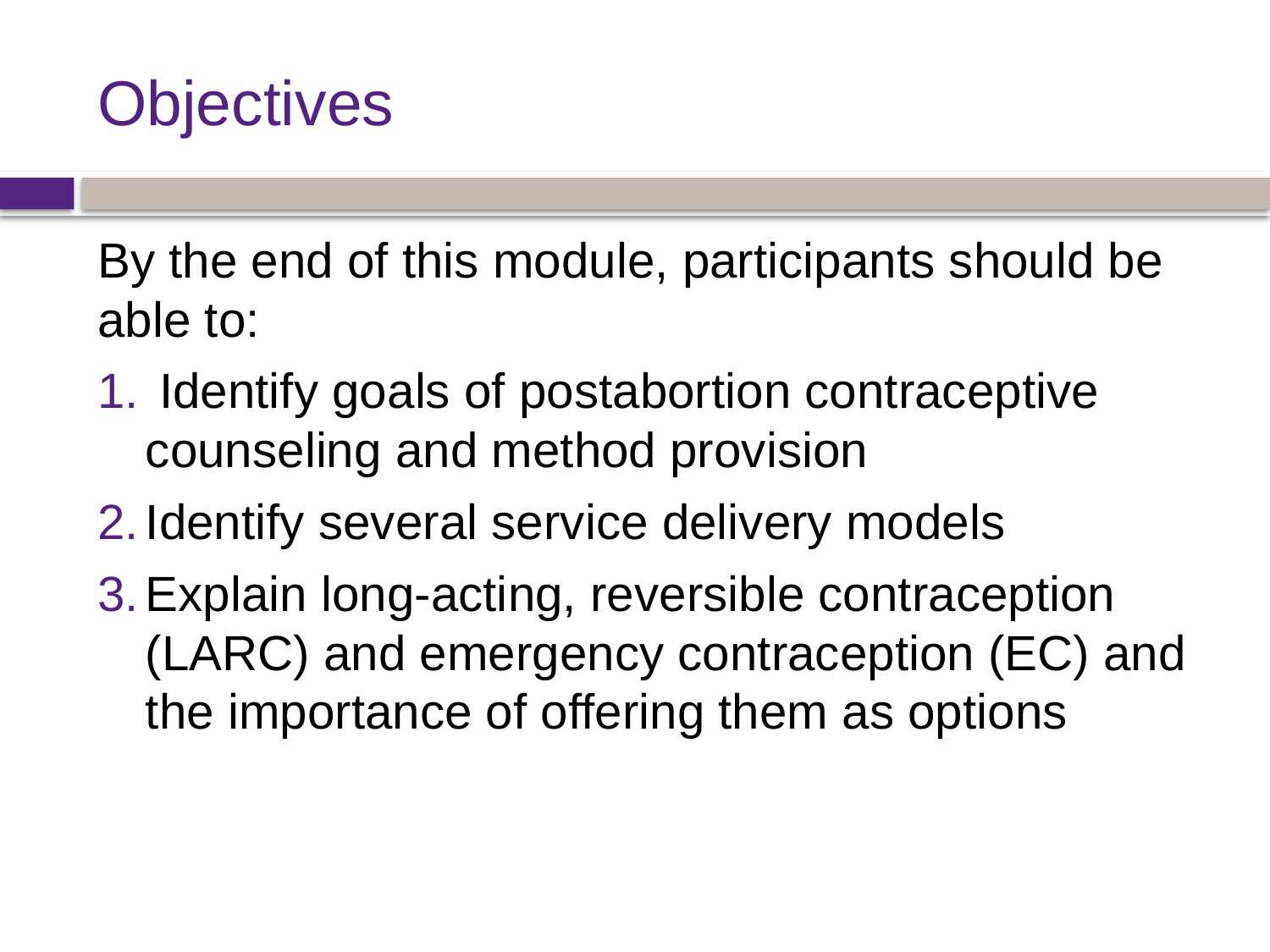

# Objectives
By the end of this module, participants should be able to:
 Identify goals of postabortion contraceptive counseling and method provision
Identify several service delivery models
Explain long-acting, reversible contraception (LARC) and emergency contraception (EC) and the importance of offering them as options